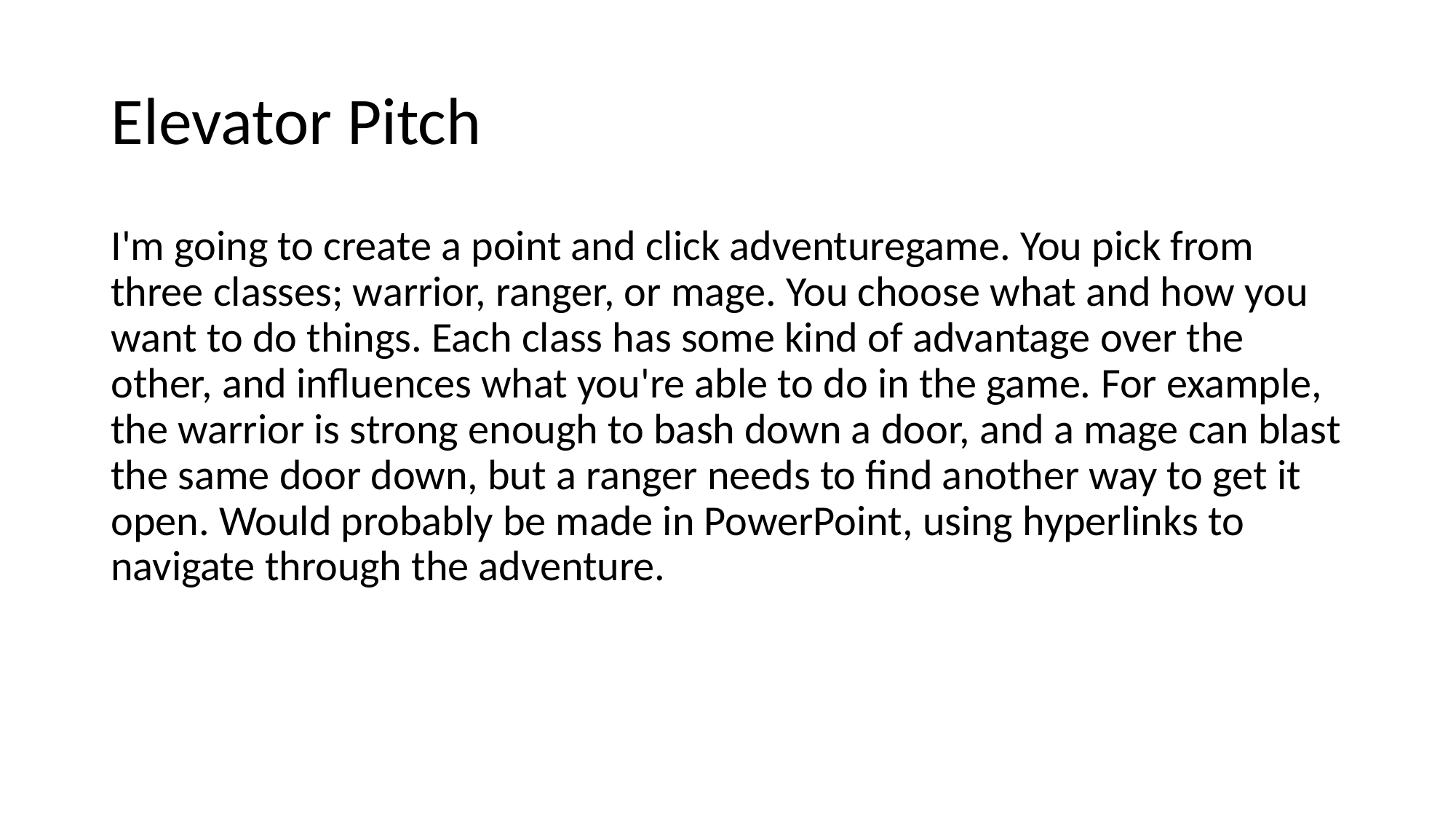

# Elevator Pitch
I'm going to create a point and click adventuregame. You pick from three classes; warrior, ranger, or mage. You choose what and how you want to do things. Each class has some kind of advantage over the other, and influences what you're able to do in the game. For example, the warrior is strong enough to bash down a door, and a mage can blast the same door down, but a ranger needs to find another way to get it open. Would probably be made in PowerPoint, using hyperlinks to navigate through the adventure.